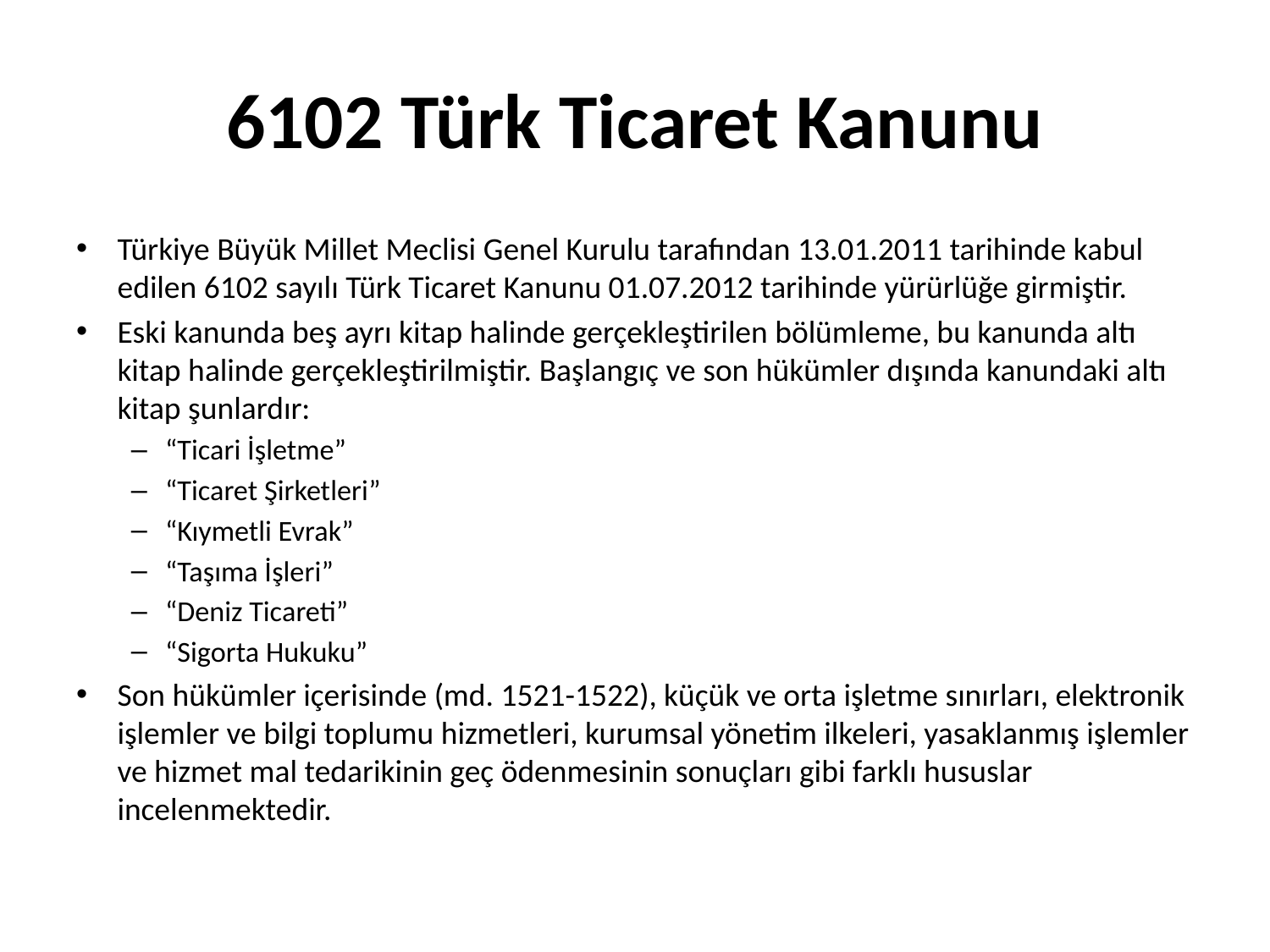

# 6102 Türk Ticaret Kanunu
Türkiye Büyük Millet Meclisi Genel Kurulu tarafından 13.01.2011 tarihinde kabul edilen 6102 sayılı Türk Ticaret Kanunu 01.07.2012 tarihinde yürürlüğe girmiştir.
Eski kanunda beş ayrı kitap halinde gerçekleştirilen bölümleme, bu kanunda altı kitap halinde gerçekleştirilmiştir. Başlangıç ve son hükümler dışında kanundaki altı kitap şunlardır:
“Ticari İşletme”
“Ticaret Şirketleri”
“Kıymetli Evrak”
“Taşıma İşleri”
“Deniz Ticareti”
“Sigorta Hukuku”
Son hükümler içerisinde (md. 1521-1522), küçük ve orta işletme sınırları, elektronik işlemler ve bilgi toplumu hizmetleri, kurumsal yönetim ilkeleri, yasaklanmış işlemler ve hizmet mal tedarikinin geç ödenmesinin sonuçları gibi farklı hususlar incelenmektedir.